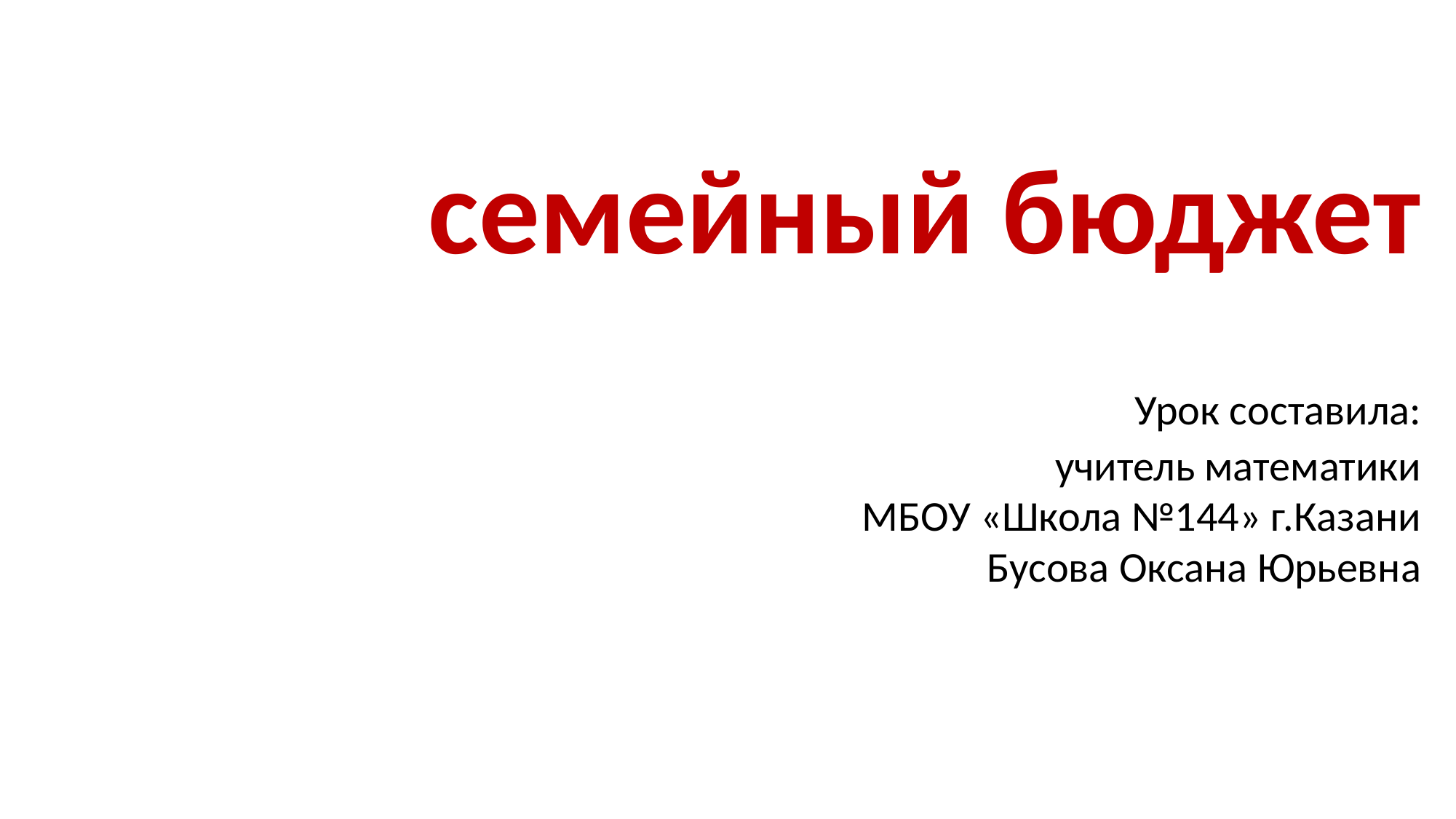

# семейный бюджет Урок составила: учитель математики МБОУ «Школа №144» г.Казани Бусова Оксана Юрьевна